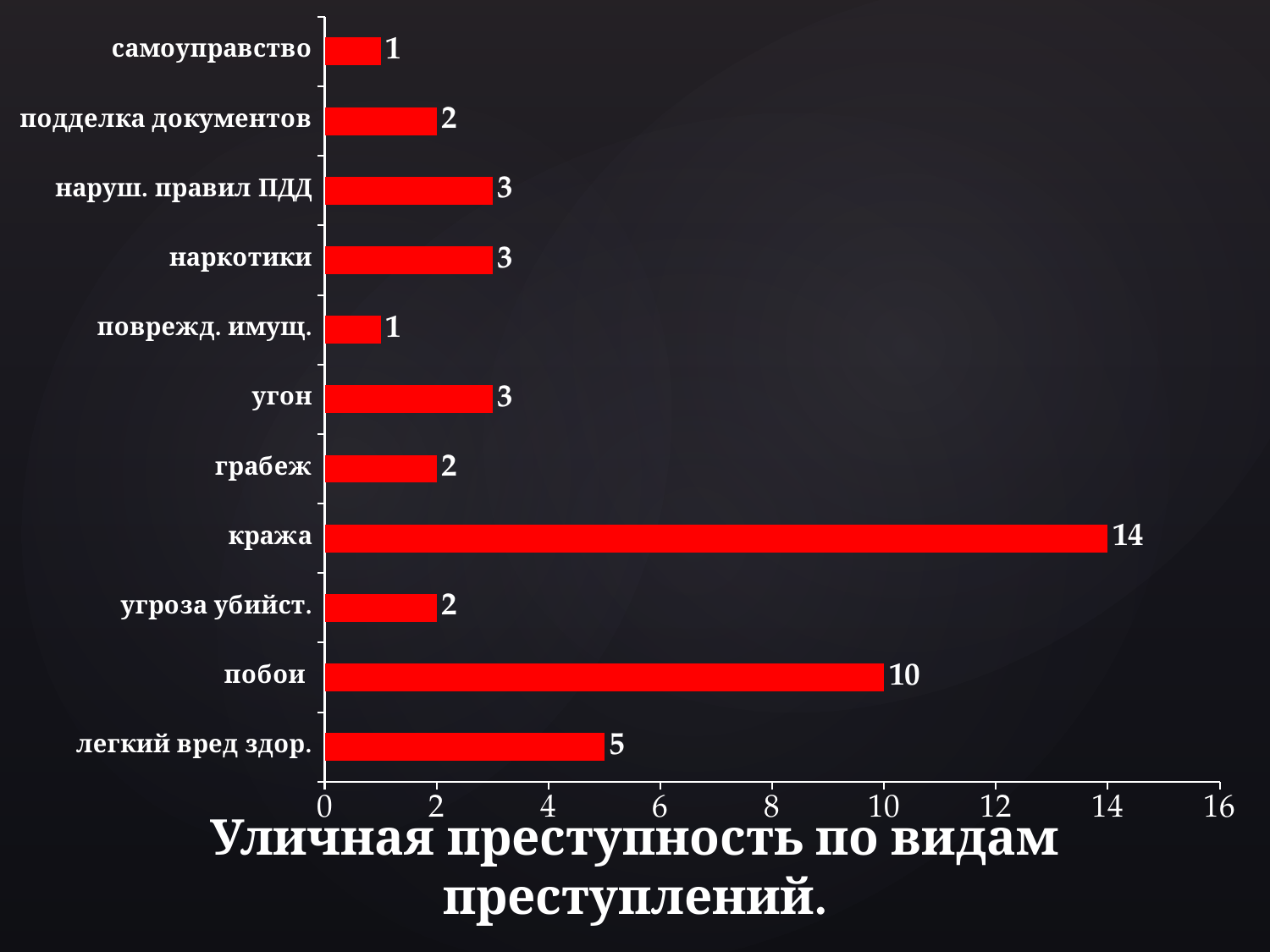

### Chart

| Category | Столбец1 |
|---|---|
| легкий вред здор. | 5.0 |
| побои  | 10.0 |
| угроза убийст. | 2.0 |
| кража | 14.0 |
| грабеж | 2.0 |
| угон | 3.0 |
| поврежд. имущ. | 1.0 |
| наркотики | 3.0 |
| наруш. правил ПДД | 3.0 |
| подделка документов | 2.0 |
| самоуправство | 1.0 |
# Уличная преступность по видам преступлений.